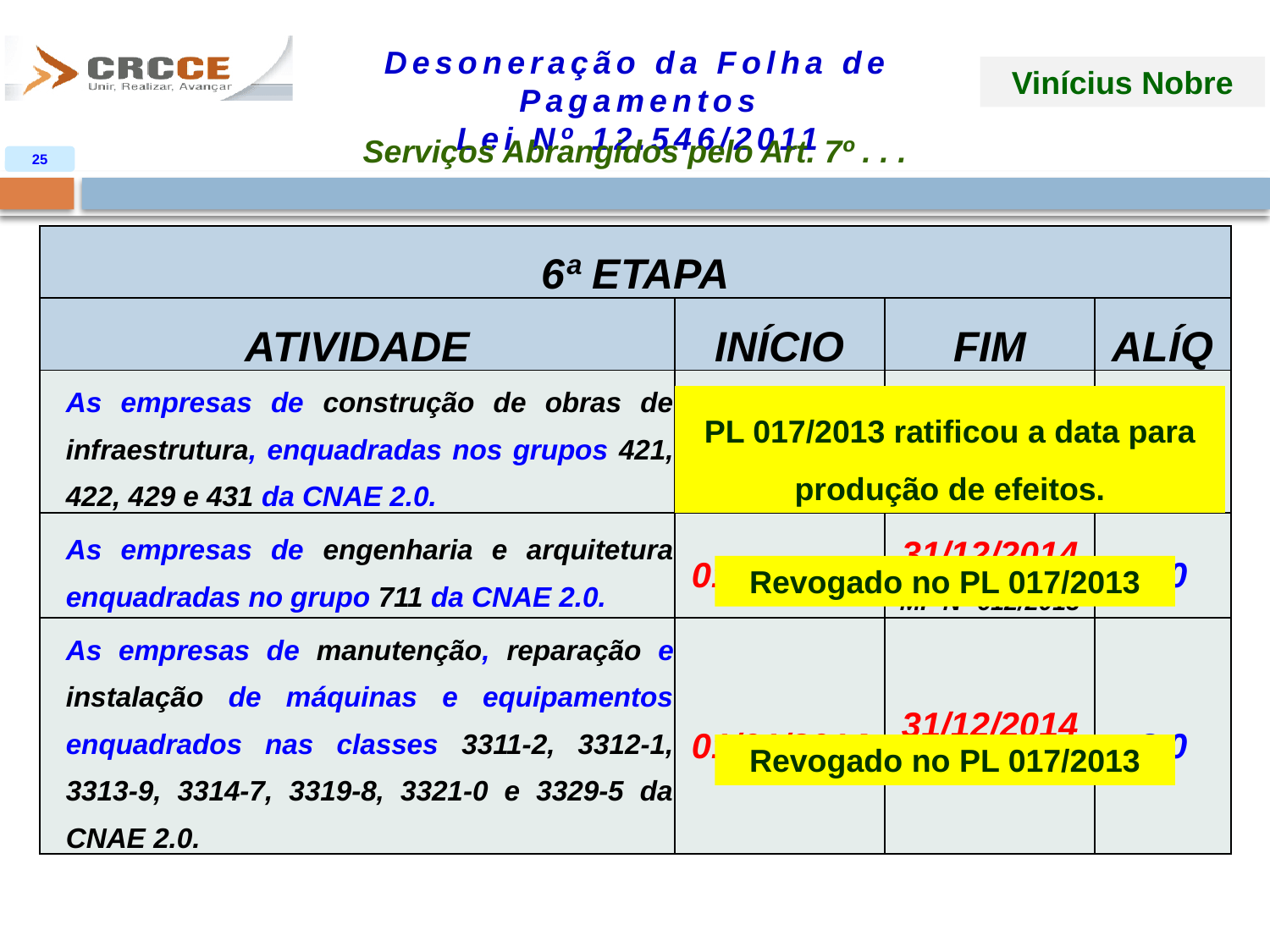

Serviços Abrangidos pelo Art. 7º . . .
25
| 6ª ETAPA |  |  |  |
| --- | --- | --- | --- |
| ATIVIDADE | INÍCIO | FIM | ALÍQ |
| As empresas de construção de obras de infraestrutura, enquadradas nos grupos 421, 422, 429 e 431 da CNAE 2.0. | 01/01/2014 | 31/12/2014 MP Nº 612/2013 | 2,0 |
| As empresas de engenharia e arquitetura enquadradas no grupo 711 da CNAE 2.0. | 01/01/2014 | 31/12/2014 MP Nº 612/2013 | 2,0 |
| As empresas de manutenção, reparação e instalação de máquinas e equipamentos enquadrados nas classes 3311-2, 3312-1, 3313-9, 3314-7, 3319-8, 3321-0 e 3329-5 da CNAE 2.0. | 01/01/2014 | 31/12/2014 MP Nº 612/2013 | 2,0 |
PL 017/2013 ratificou a data para produção de efeitos.
Revogado no PL 017/2013
Revogado no PL 017/2013